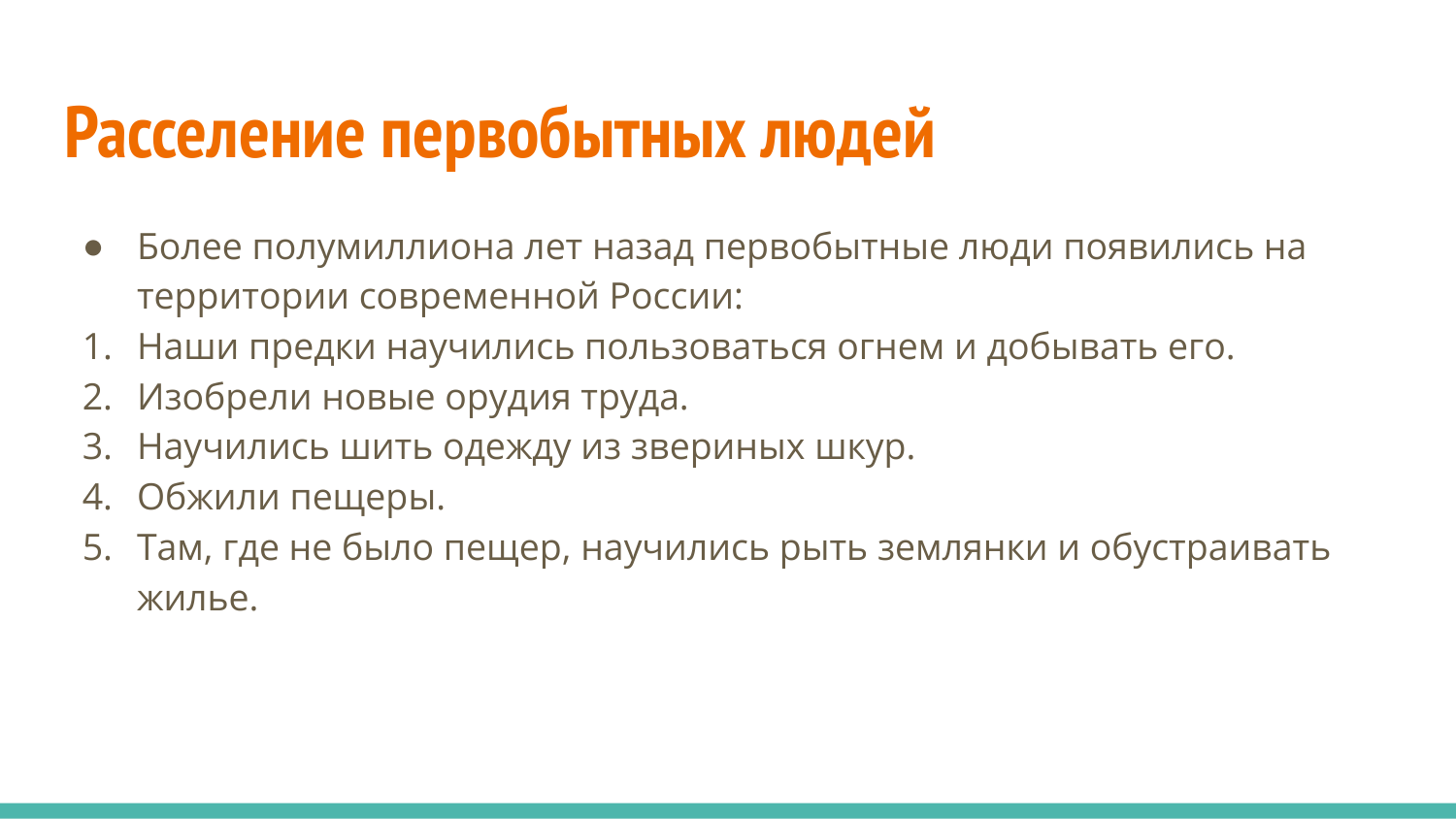

# Расселение первобытных людей
Более полумиллиона лет назад первобытные люди появились на территории современной России:
Наши предки научились пользоваться огнем и добывать его.
Изобрели новые орудия труда.
Научились шить одежду из звериных шкур.
Обжили пещеры.
Там, где не было пещер, научились рыть землянки и обустраивать жилье.